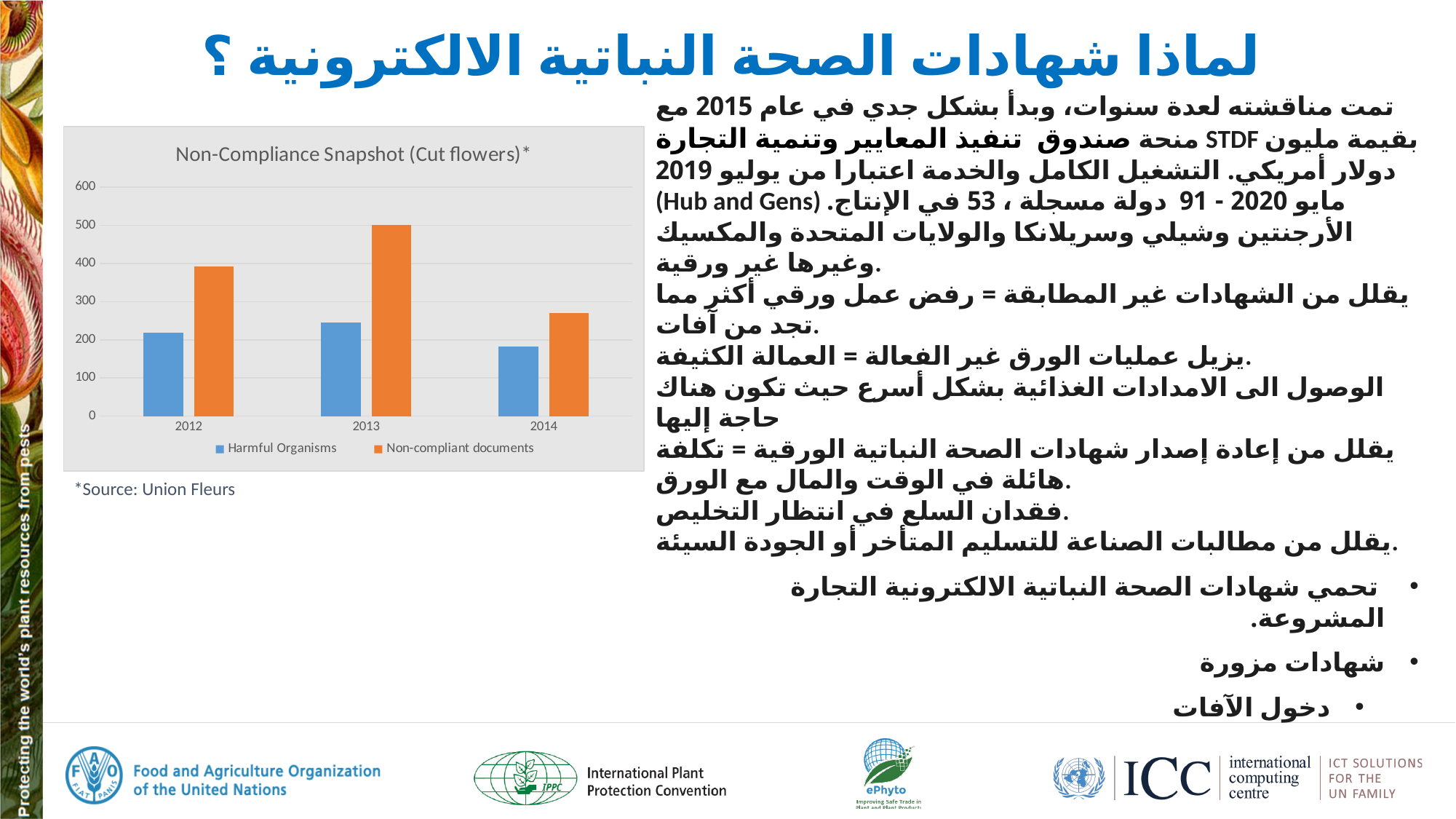

# لماذا شهادات الصحة النباتية الالكترونية ؟
تمت مناقشته لعدة سنوات، وبدأ بشكل جدي في عام 2015 مع منحة صندوق  تنفيذ المعايير وتنمية التجارة STDF بقيمة مليون دولار أمريكي. التشغيل الكامل والخدمة اعتبارا من يوليو 2019 (Hub and Gens) مايو 2020 - 91 دولة مسجلة ، 53 في الإنتاج. الأرجنتين وشيلي وسريلانكا والولايات المتحدة والمكسيك وغيرها غير ورقية.
يقلل من الشهادات غير المطابقة = رفض عمل ورقي أكثر مما تجد من آفات.
يزيل عمليات الورق غير الفعالة = العمالة الكثيفة.
الوصول الى الامدادات الغذائية بشكل أسرع حيث تكون هناك حاجة إليها
يقلل من إعادة إصدار شهادات الصحة النباتية الورقية = تكلفة هائلة في الوقت والمال مع الورق.
فقدان السلع في انتظار التخليص.
يقلل من مطالبات الصناعة للتسليم المتأخر أو الجودة السيئة.
 تحمي شهادات الصحة النباتية الالكترونية التجارة المشروعة.
شهادات مزورة
دخول الآفات

### Chart: Non-Compliance Snapshot (Cut flowers)*

| Category | Harmful Organisms | Non-compliant documents |
|---|---|---|
| 2012 | 218.0 | 392.0 |
| 2013 | 245.0 | 501.0 |
| 2014 | 183.0 | 271.0 |
*Source: Union Fleurs